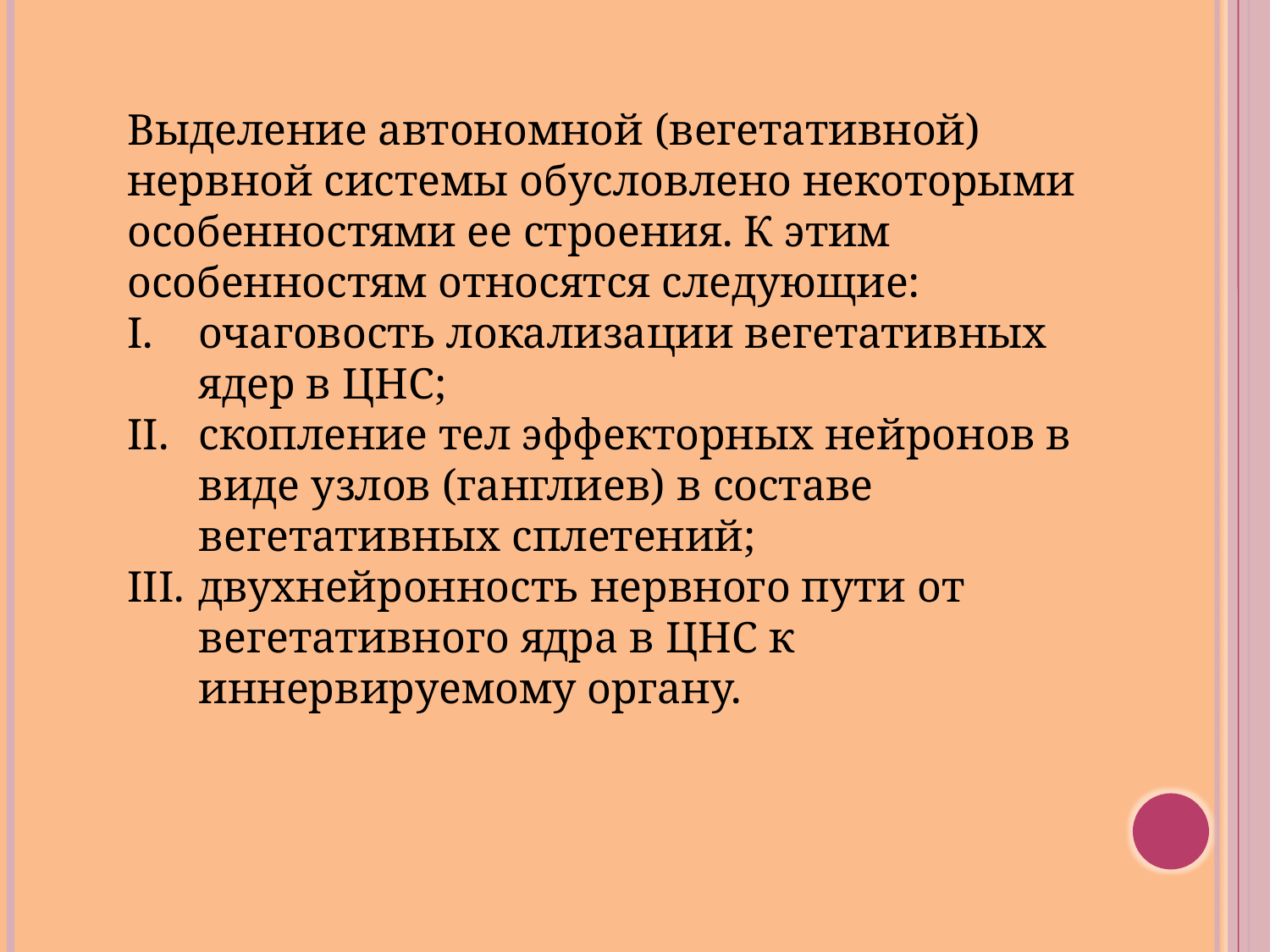

Выделение автономной (вегетативной) нервной системы обусловлено некоторыми особенностями ее строения. К этим особенностям относятся следующие:
очаговость локализации вегетативных ядер в ЦНС;
скопление тел эффекторных нейронов в виде узлов (ганглиев) в составе вегетативных сплетений;
двухнейронность нервного пути от вегетативного ядра в ЦНС к иннервируемому органу.